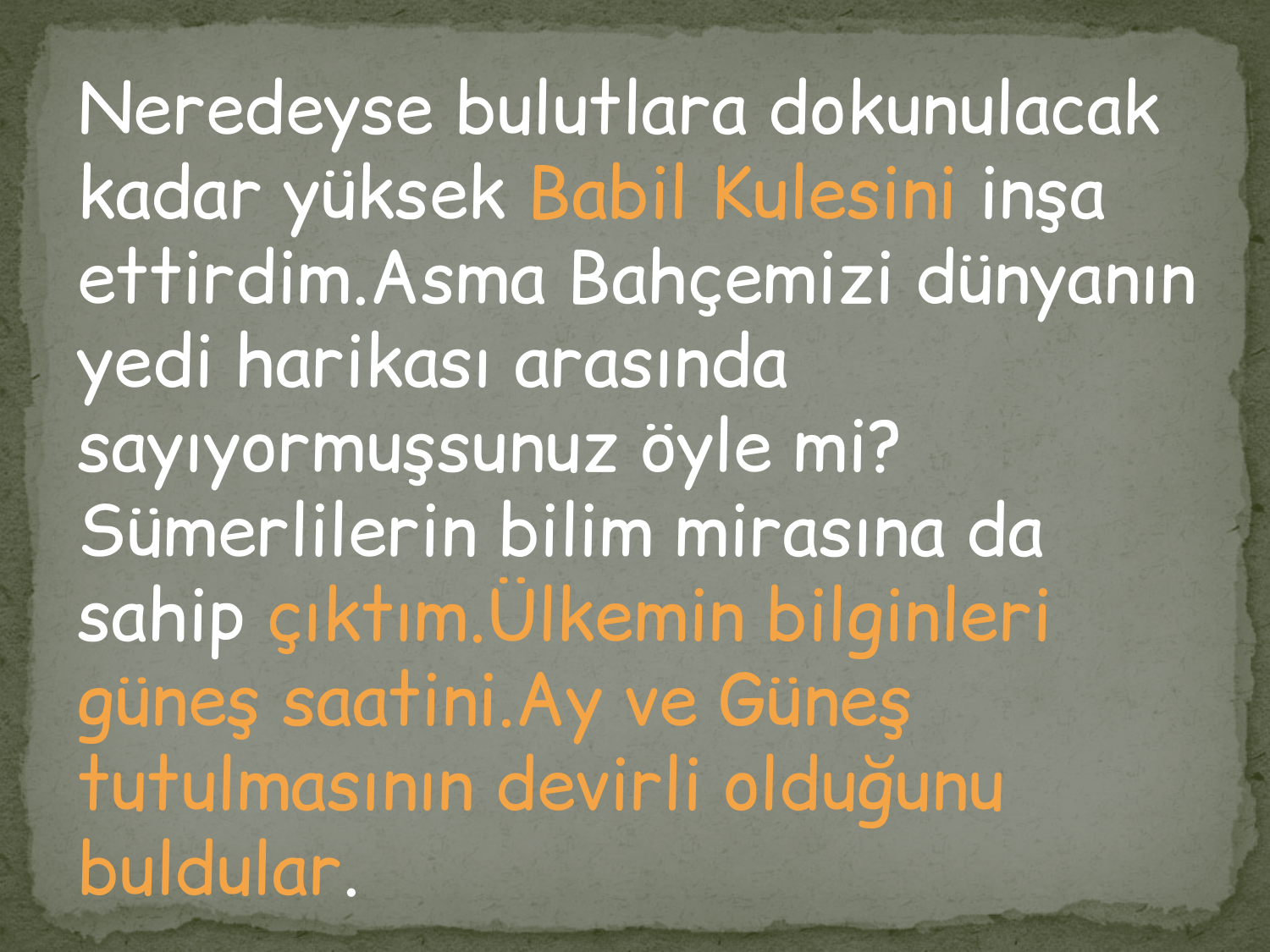

Neredeyse bulutlara dokunulacak kadar yüksek Babil Kulesini inşa ettirdim.Asma Bahçemizi dünyanın yedi harikası arasında sayıyormuşsunuz öyle mi?
Sümerlilerin bilim mirasına da sahip çıktım.Ülkemin bilginleri güneş saatini.Ay ve Güneş tutulmasının devirli olduğunu buldular.